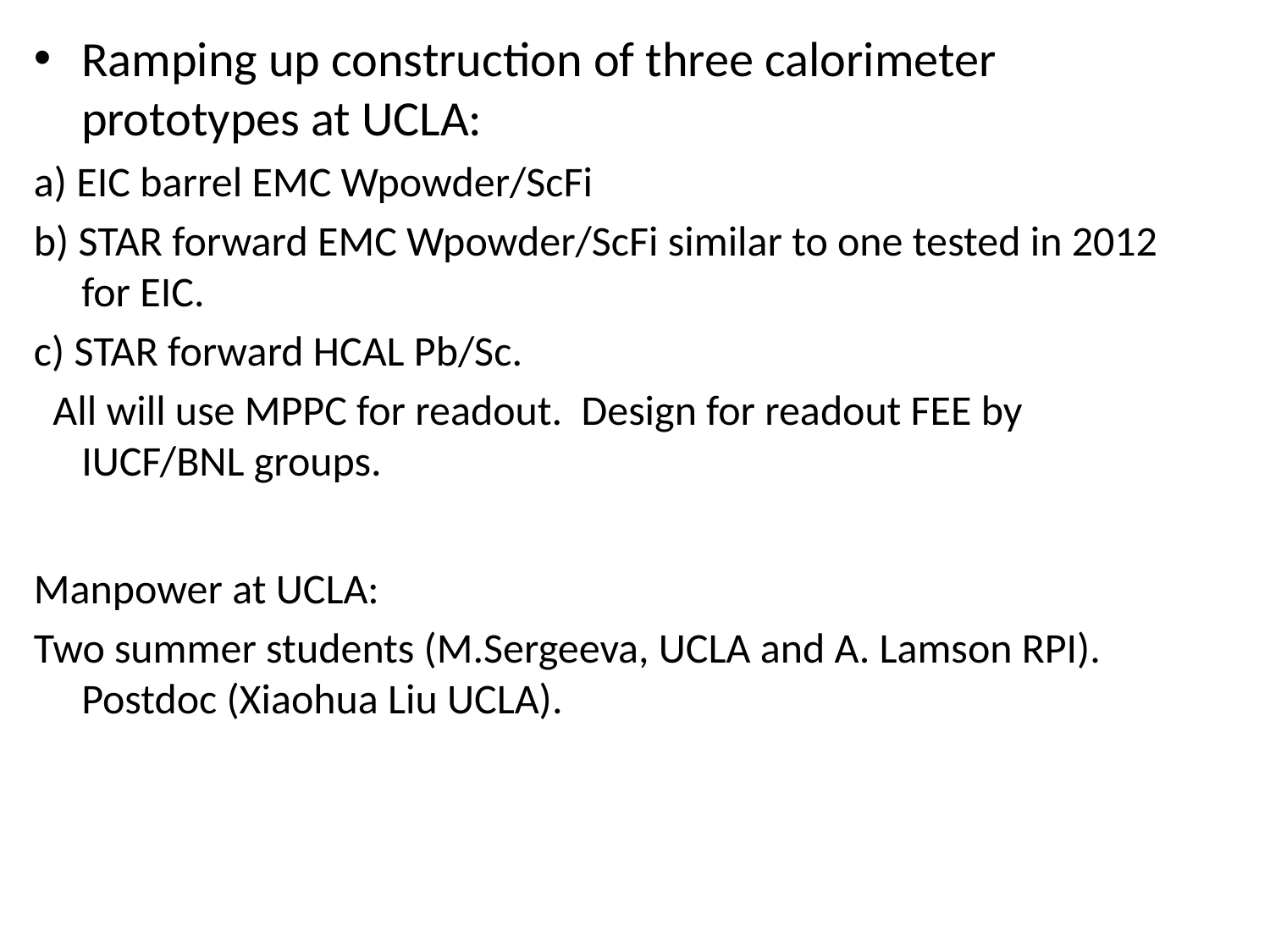

Ramping up construction of three calorimeter prototypes at UCLA:
a) EIC barrel EMC Wpowder/ScFi
b) STAR forward EMC Wpowder/ScFi similar to one tested in 2012 for EIC.
c) STAR forward HCAL Pb/Sc.
  All will use MPPC for readout.  Design for readout FEE by IUCF/BNL groups.

Manpower at UCLA:
Two summer students (M.Sergeeva, UCLA and A. Lamson RPI). Postdoc (Xiaohua Liu UCLA).